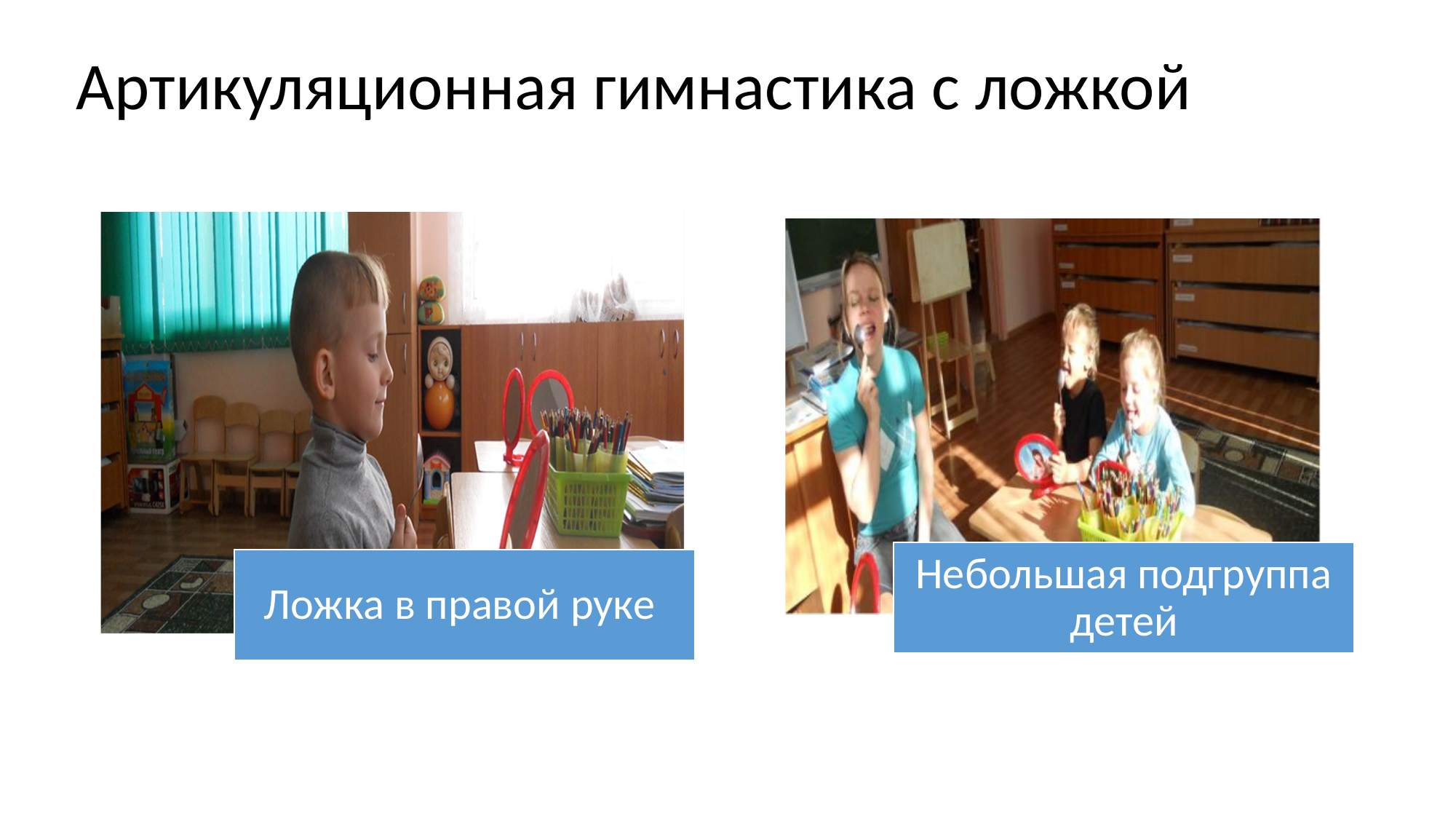

# Артикуляционная гимнастика с ложкой
Ложка в правой руке
Небольшая подгруппа детей